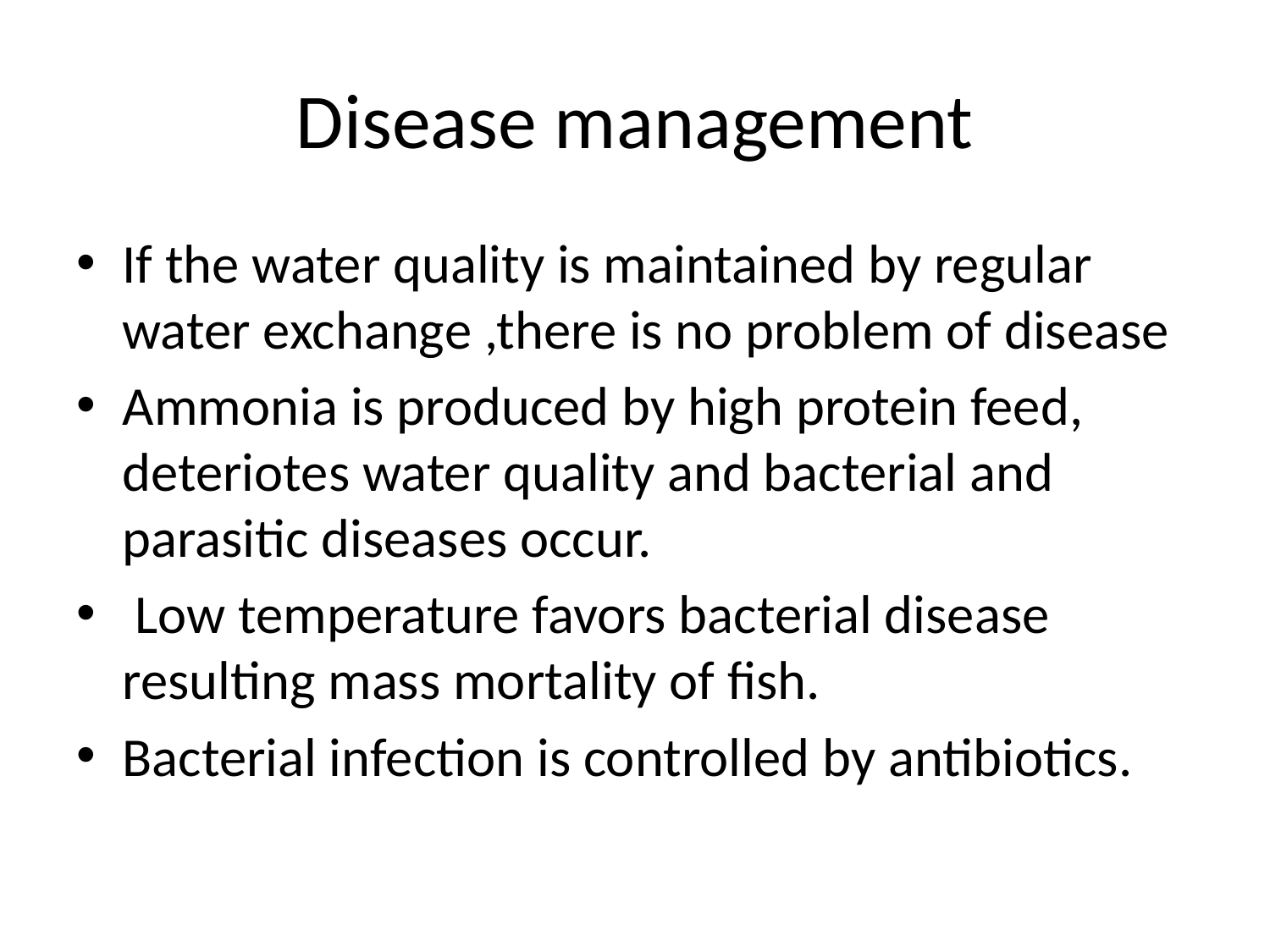

# Disease management
If the water quality is maintained by regular water exchange ,there is no problem of disease
Ammonia is produced by high protein feed, deteriotes water quality and bacterial and parasitic diseases occur.
 Low temperature favors bacterial disease  resulting mass mortality of fish.
Bacterial infection is controlled by antibiotics.